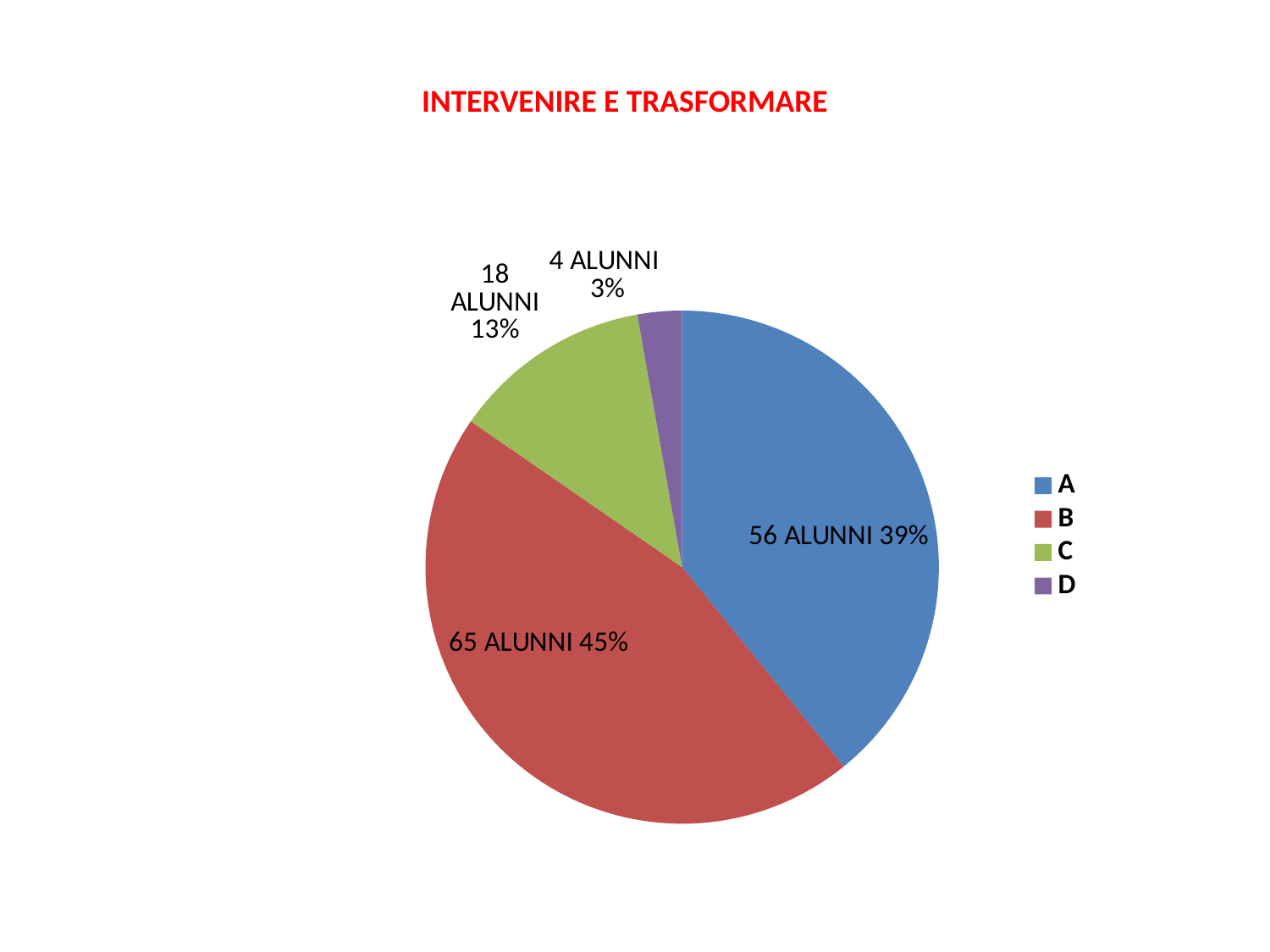

INTERVENIRE E TRASFORMARE

### Chart

| Category |  |
|---|---|
| A | 56.0 |
| B | 65.0 |
| C | 18.0 |
| D | 4.0 |